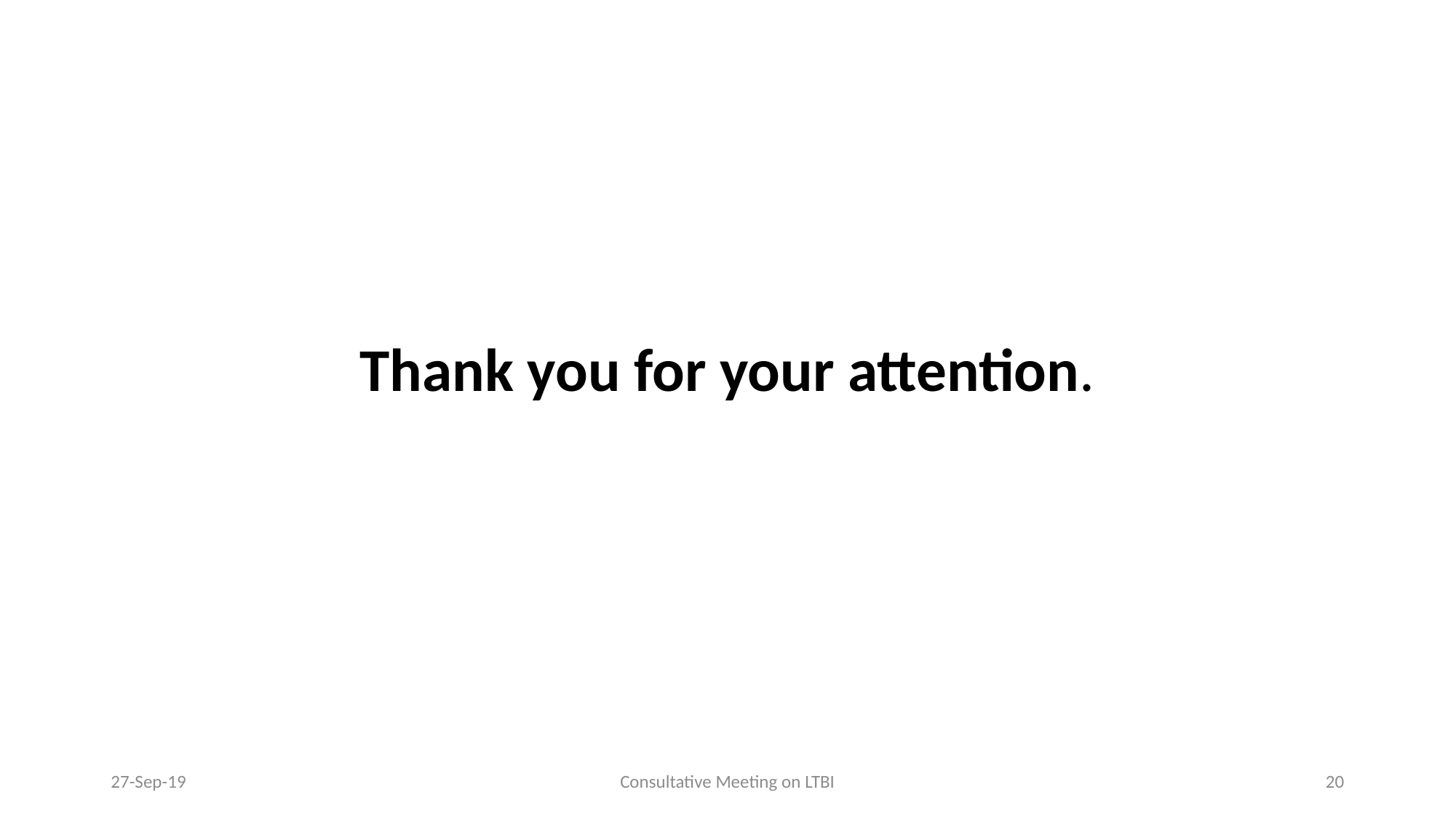

Thank you for your attention.
27-Sep-19
Consultative Meeting on LTBI
20